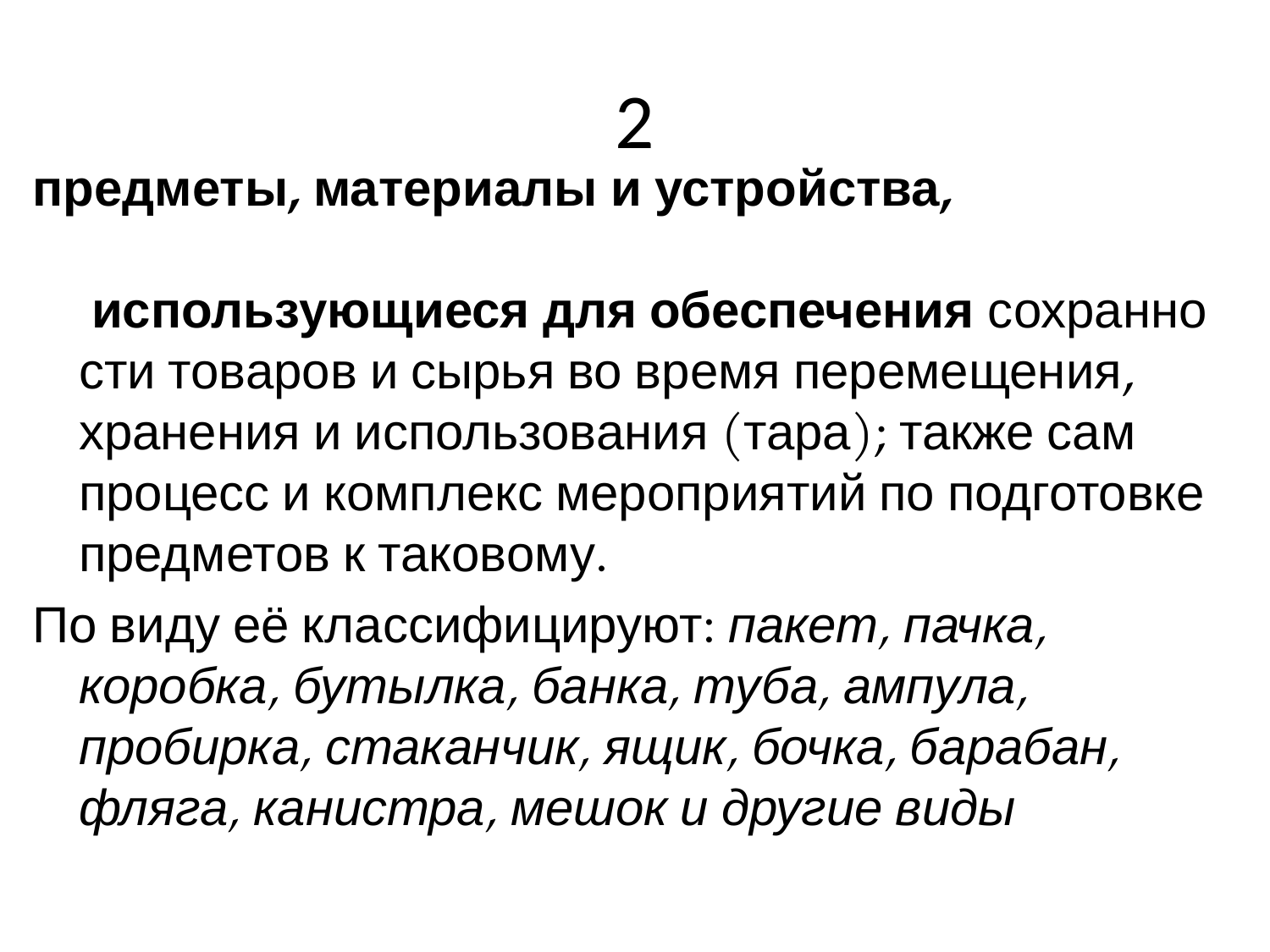

# 2
предметы, материалы и устройства,                                      использующиеся для обеспечения сохранности товаров и сырья во время перемещения, хранения и использования (тара); также сам процесс и комплекс мероприятий по подготовке предметов к таковому.
По виду её классифицируют: пакет, пачка, коробка, бутылка, банка, туба, ампула, пробирка, стаканчик, ящик, бочка, барабан, фляга, канистра, мешок и другие виды